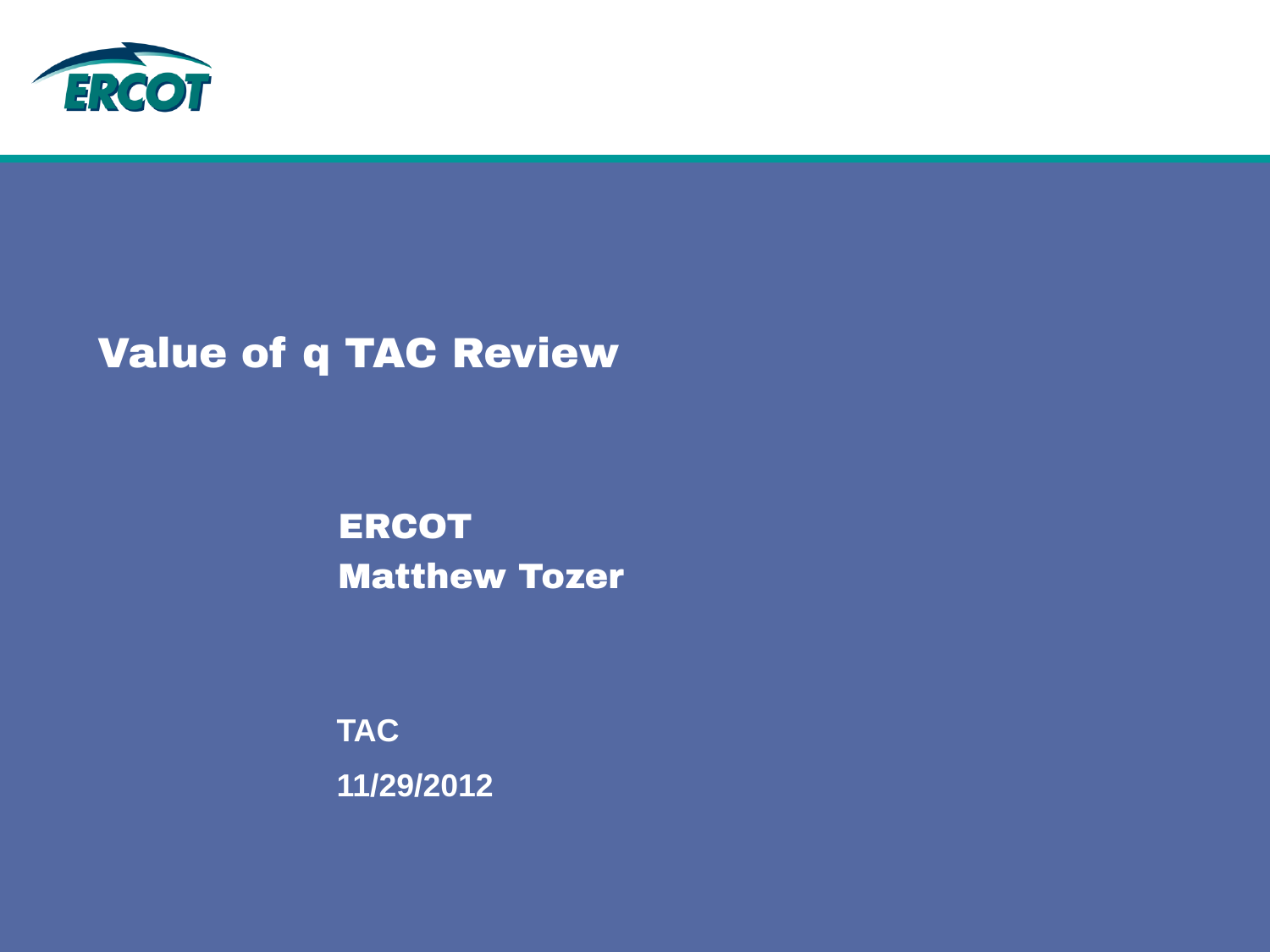

# Value of q TAC Review
ERCOT
Matthew Tozer
TAC
11/29/2012